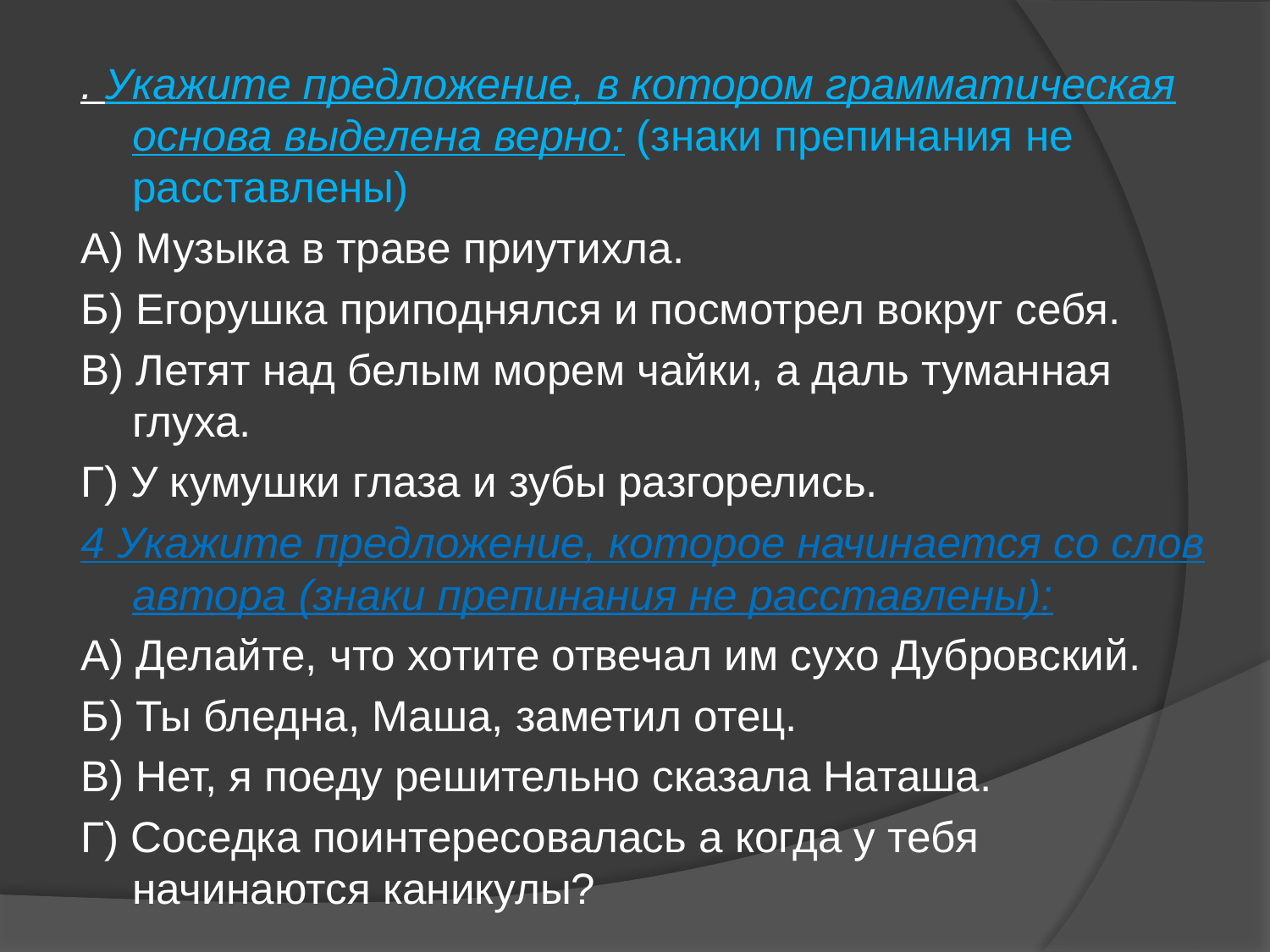

#
. Укажите предложение, в котором грамматическая основа выделена верно: (знаки препинания не расставлены)
А) Музыка в траве приутихла.
Б) Егорушка приподнялся и посмотрел вокруг себя.
В) Летят над белым морем чайки, а даль туманная глуха.
Г) У кумушки глаза и зубы разгорелись.
4 Укажите предложение, которое начинается со слов автора (знаки препинания не расставлены):
А) Делайте, что хотите отвечал им сухо Дубровский.
Б) Ты бледна, Маша, заметил отец.
В) Нет, я поеду решительно сказала Наташа.
Г) Соседка поинтересовалась а когда у тебя начинаются каникулы?